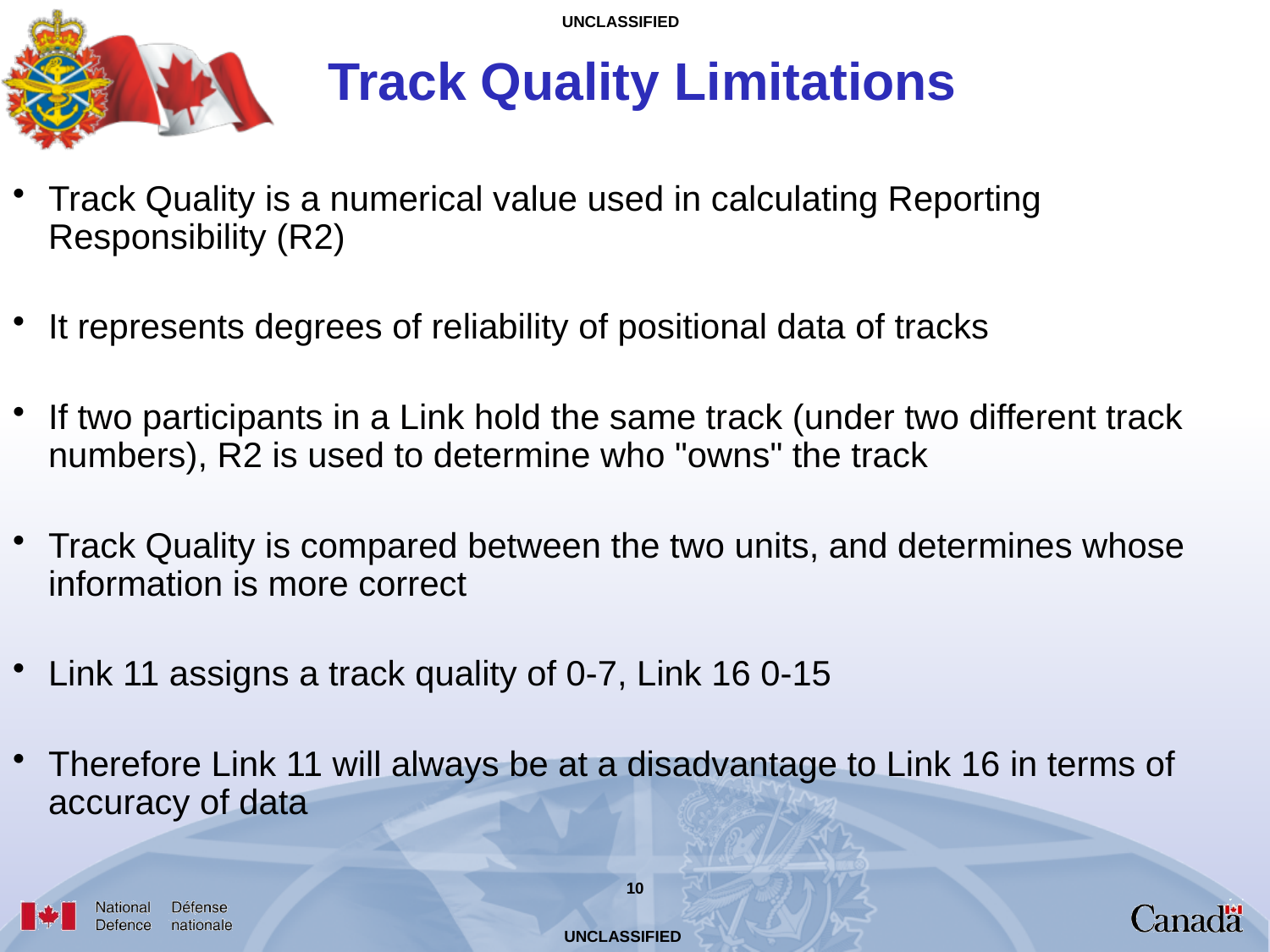

# Track Quality Limitations
Track Quality is a numerical value used in calculating Reporting Responsibility (R2)

It represents degrees of reliability of positional data of tracks

If two participants in a Link hold the same track (under two different track numbers), R2 is used to determine who "owns" the track

Track Quality is compared between the two units, and determines whose information is more correct

Link 11 assigns a track quality of 0-7, Link 16 0-15

Therefore Link 11 will always be at a disadvantage to Link 16 in terms of accuracy of data